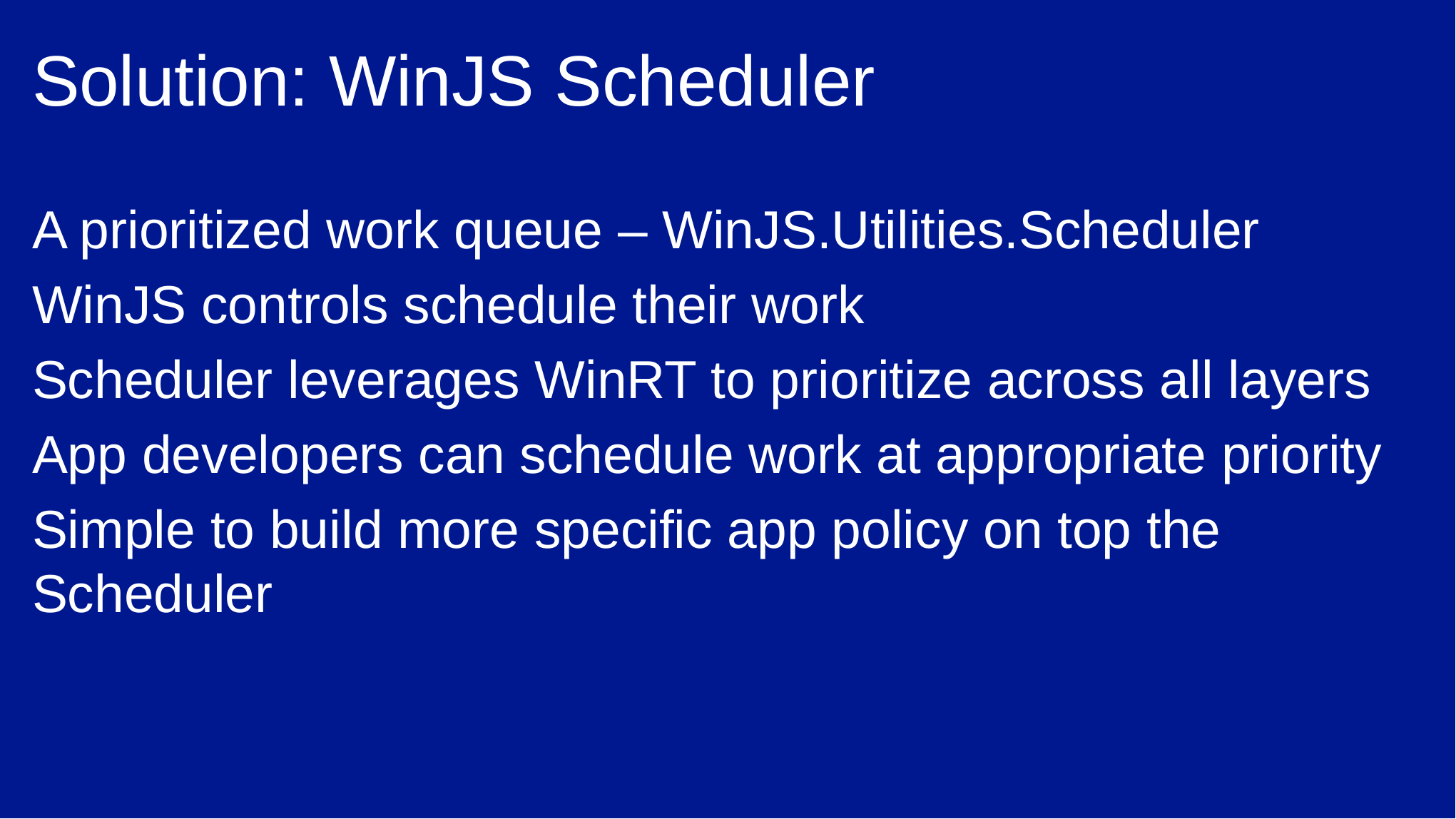

# Solution: WinJS Scheduler
A prioritized work queue – WinJS.Utilities.Scheduler
WinJS controls schedule their work
Scheduler leverages WinRT to prioritize across all layers
App developers can schedule work at appropriate priority
Simple to build more specific app policy on top the Scheduler